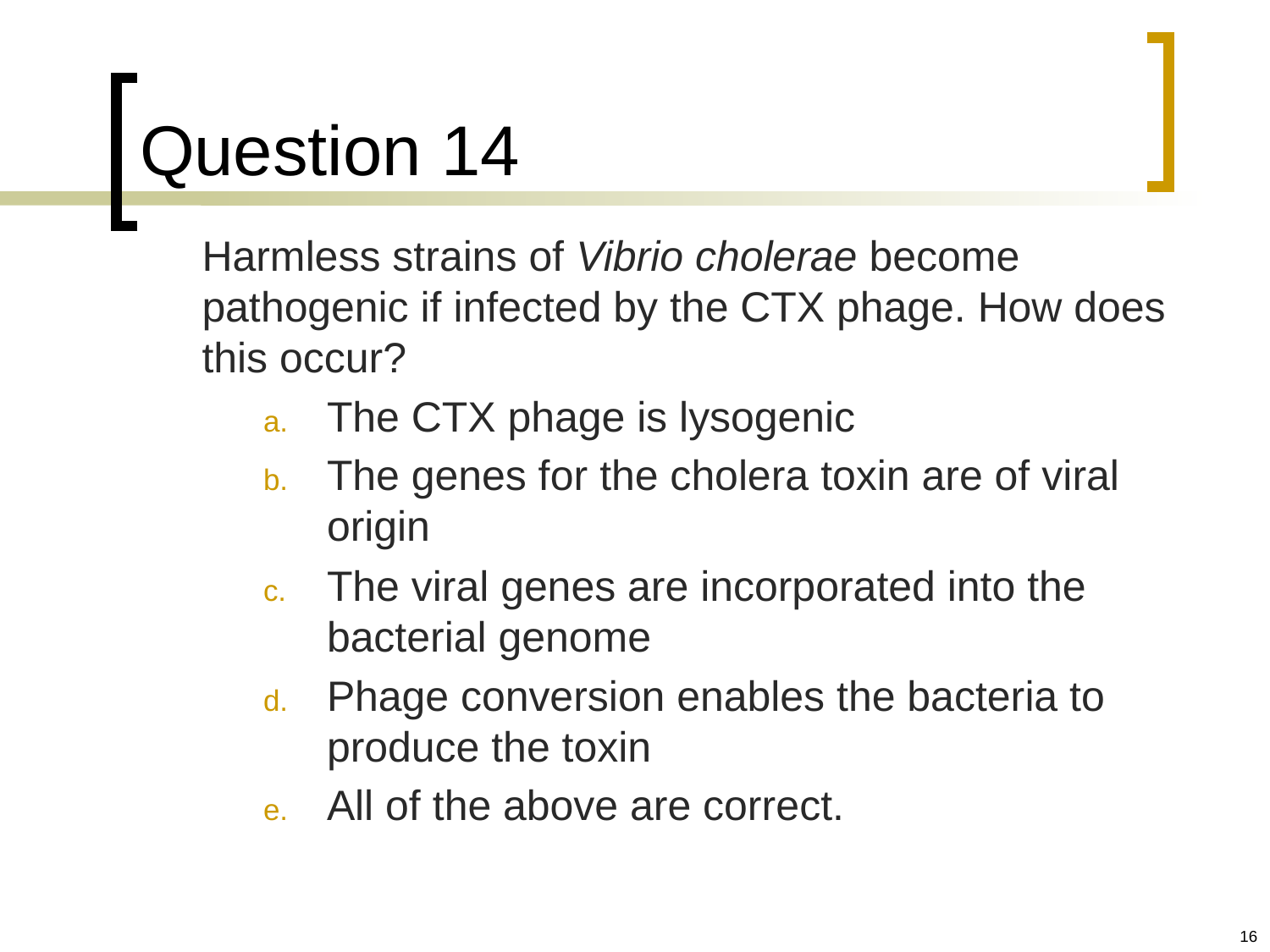

# Question 14
	Harmless strains of Vibrio cholerae become pathogenic if infected by the CTX phage. How does this occur?
The CTX phage is lysogenic
The genes for the cholera toxin are of viral origin
The viral genes are incorporated into the bacterial genome
Phage conversion enables the bacteria to produce the toxin
All of the above are correct.